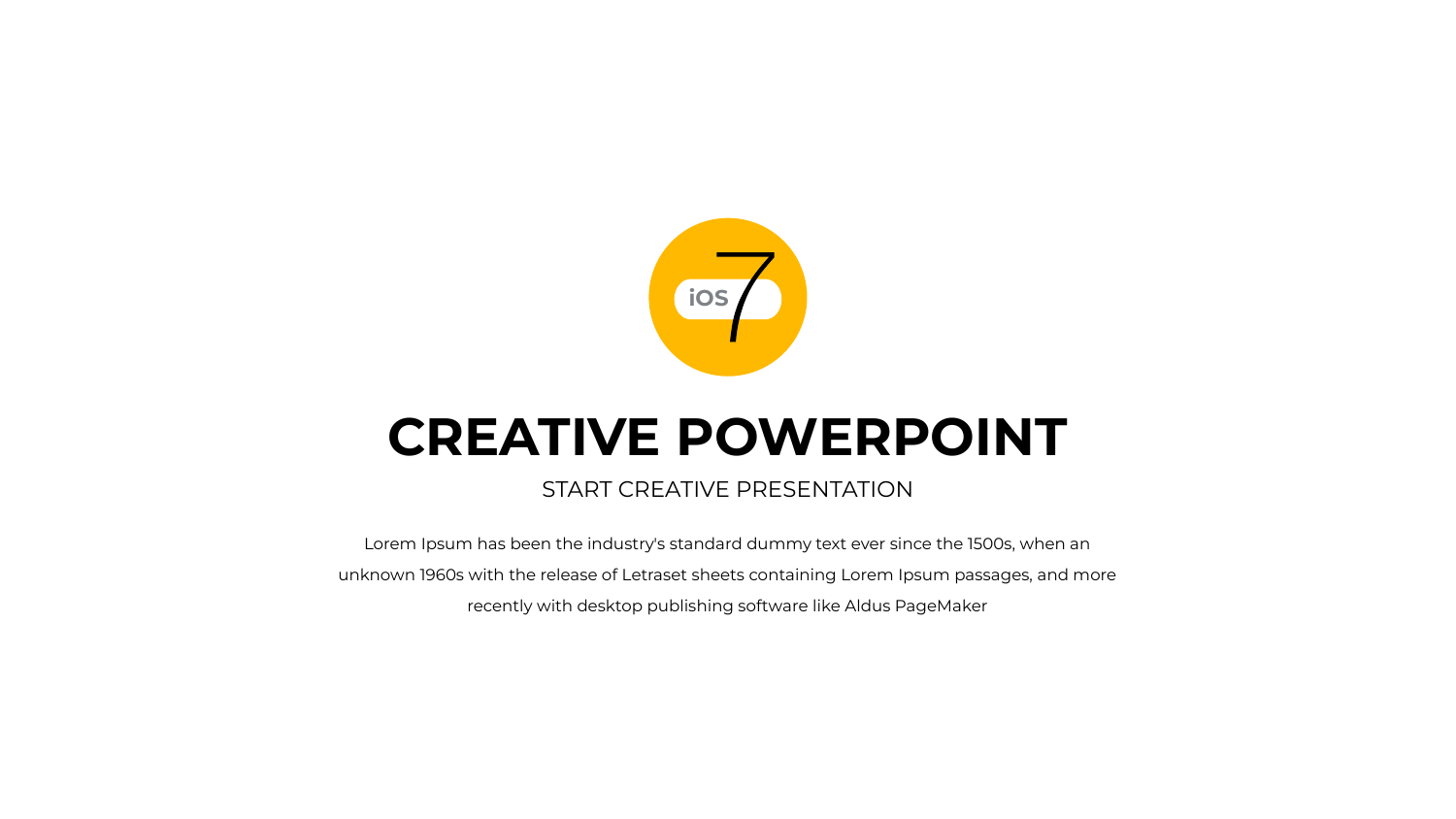

iOS

CREATIVE POWERPOINT
START CREATIVE PRESENTATION
Lorem Ipsum has been the industry's standard dummy text ever since the 1500s, when an unknown 1960s with the release of Letraset sheets containing Lorem Ipsum passages, and more recently with desktop publishing software like Aldus PageMaker